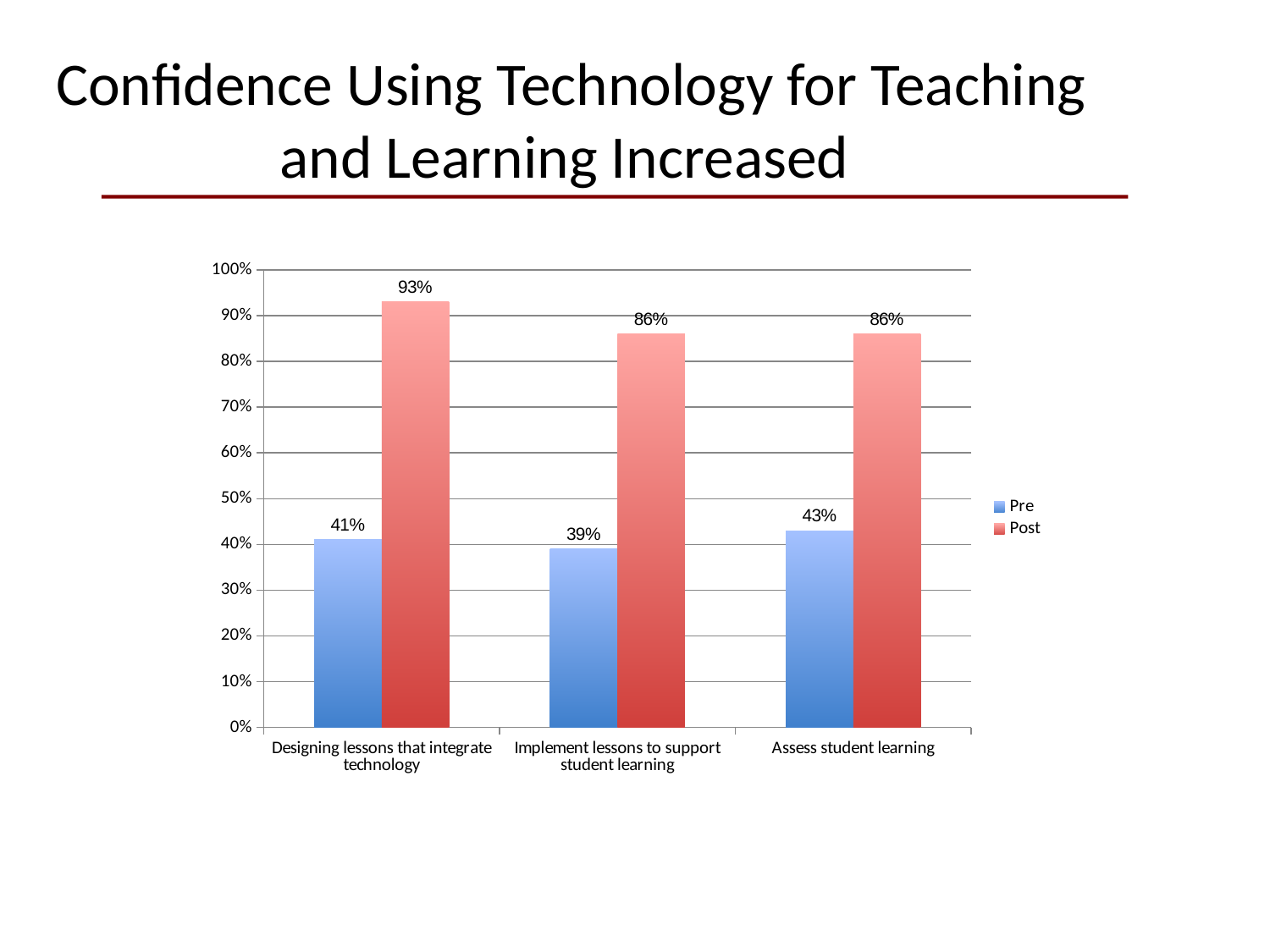

Confidence Using Technology for Teaching and Learning Increased

### Chart

| Category | Pre | Post |
|---|---|---|
| Designing lessons that integrate technology | 0.41 | 0.93 |
| Implement lessons to support student learning | 0.39 | 0.86 |
| Assess student learning | 0.43 | 0.86 |